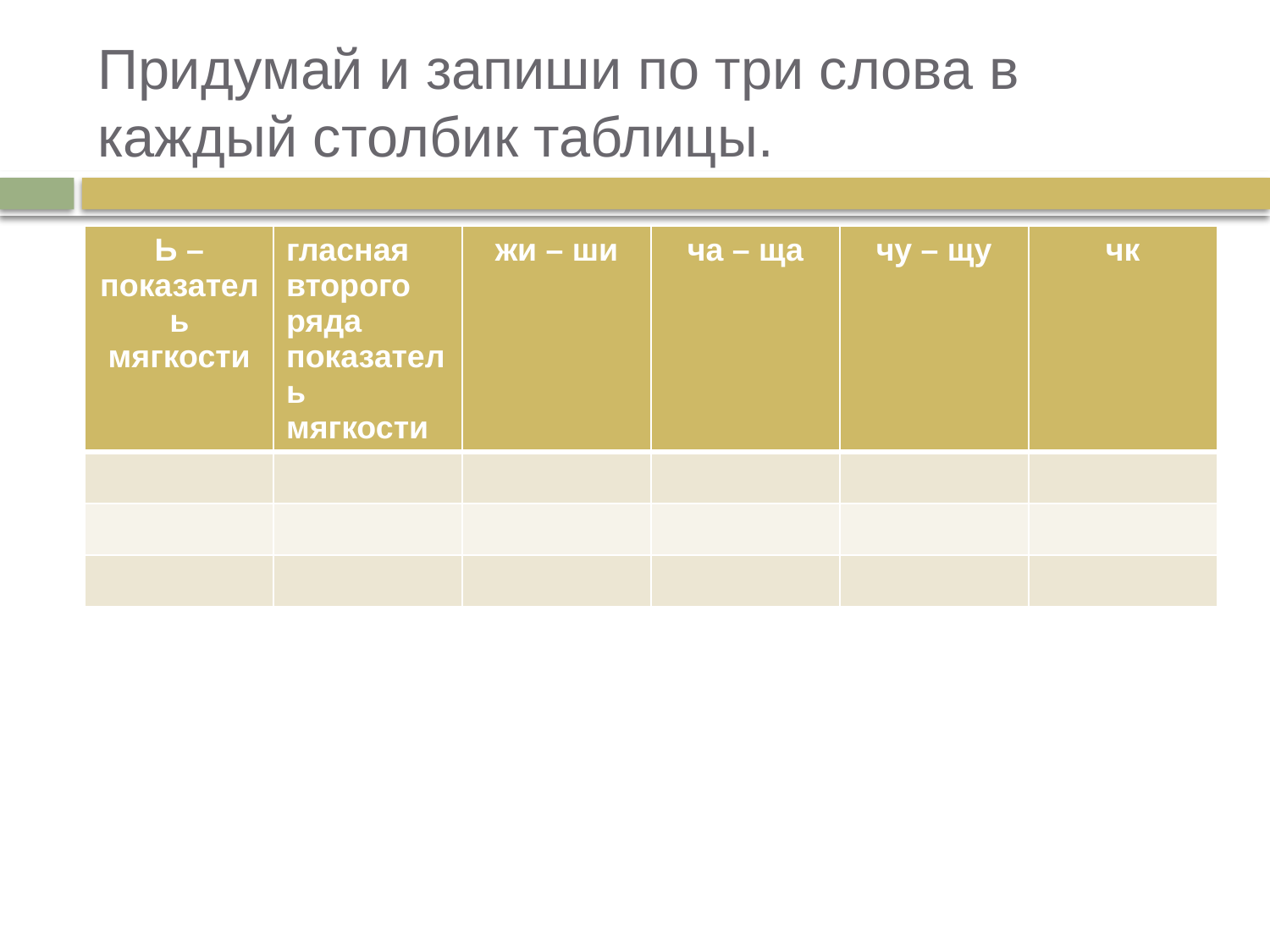

# Придумай и запиши по три слова в каждый столбик таблицы.
| Ь – показатель мягкости | гласная второго ряда показатель мягкости | жи – ши | ча – ща | чу – щу | чк |
| --- | --- | --- | --- | --- | --- |
|  |  |  |  |  |  |
|  |  |  |  |  |  |
|  |  |  |  |  |  |